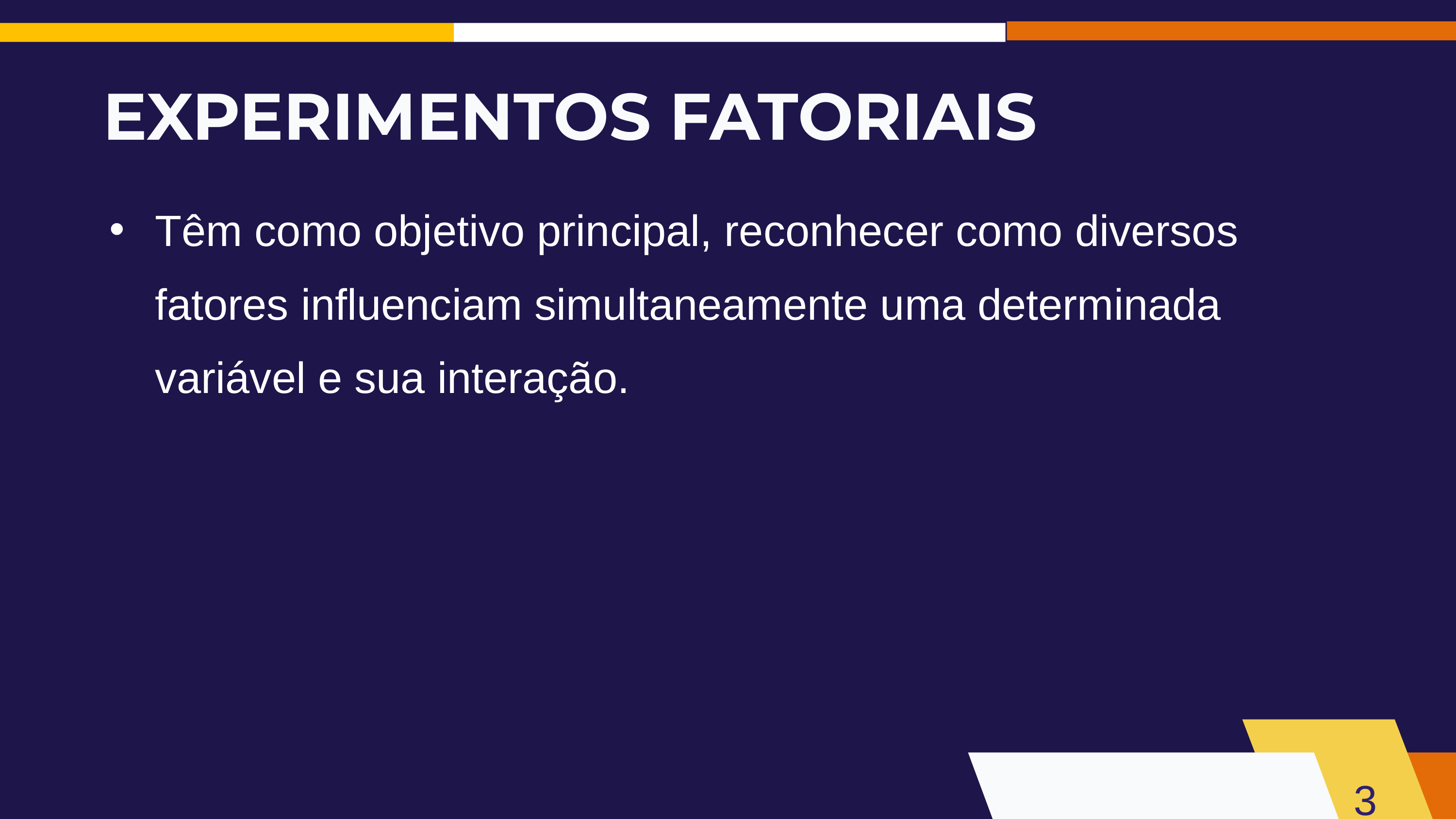

EXPERIMENTOS FATORIAIS

Têm como objetivo principal, reconhecer como diversos fatores influenciam simultaneamente uma determinada variável e sua interação.

3